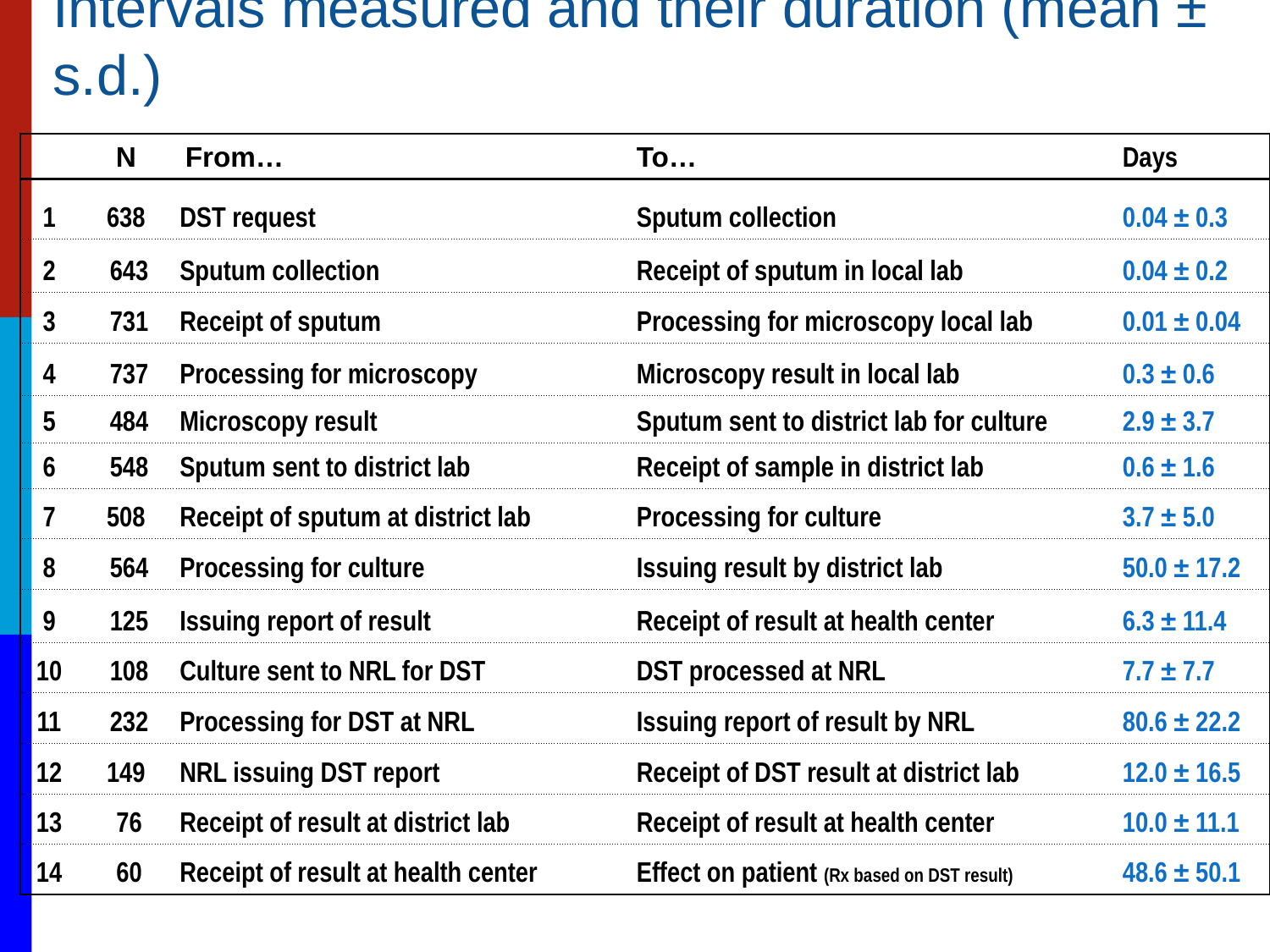

# Intervals measured and their duration (mean ± s.d.)
|  | N | From… | To… | Days |
| --- | --- | --- | --- | --- |
| 1 | 638 | DST request | Sputum collection | 0.04 ± 0.3 |
| 2 | 643 | Sputum collection | Receipt of sputum in local lab | 0.04 ± 0.2 |
| 3 | 731 | Receipt of sputum | Processing for microscopy local lab | 0.01 ± 0.04 |
| 4 | 737 | Processing for microscopy | Microscopy result in local lab | 0.3 ± 0.6 |
| 5 | 484 | Microscopy result | Sputum sent to district lab for culture | 2.9 ± 3.7 |
| 6 | 548 | Sputum sent to district lab | Receipt of sample in district lab | 0.6 ± 1.6 |
| 7 | 508 | Receipt of sputum at district lab | Processing for culture | 3.7 ± 5.0 |
| 8 | 564 | Processing for culture | Issuing result by district lab | 50.0 ± 17.2 |
| 9 | 125 | Issuing report of result | Receipt of result at health center | 6.3 ± 11.4 |
| 10 | 108 | Culture sent to NRL for DST | DST processed at NRL | 7.7 ± 7.7 |
| 11 | 232 | Processing for DST at NRL | Issuing report of result by NRL | 80.6 ± 22.2 |
| 12 | 149 | NRL issuing DST report | Receipt of DST result at district lab | 12.0 ± 16.5 |
| 13 | 76 | Receipt of result at district lab | Receipt of result at health center | 10.0 ± 11.1 |
| 14 | 60 | Receipt of result at health center | Effect on patient (Rx based on DST result) | 48.6 ± 50.1 |